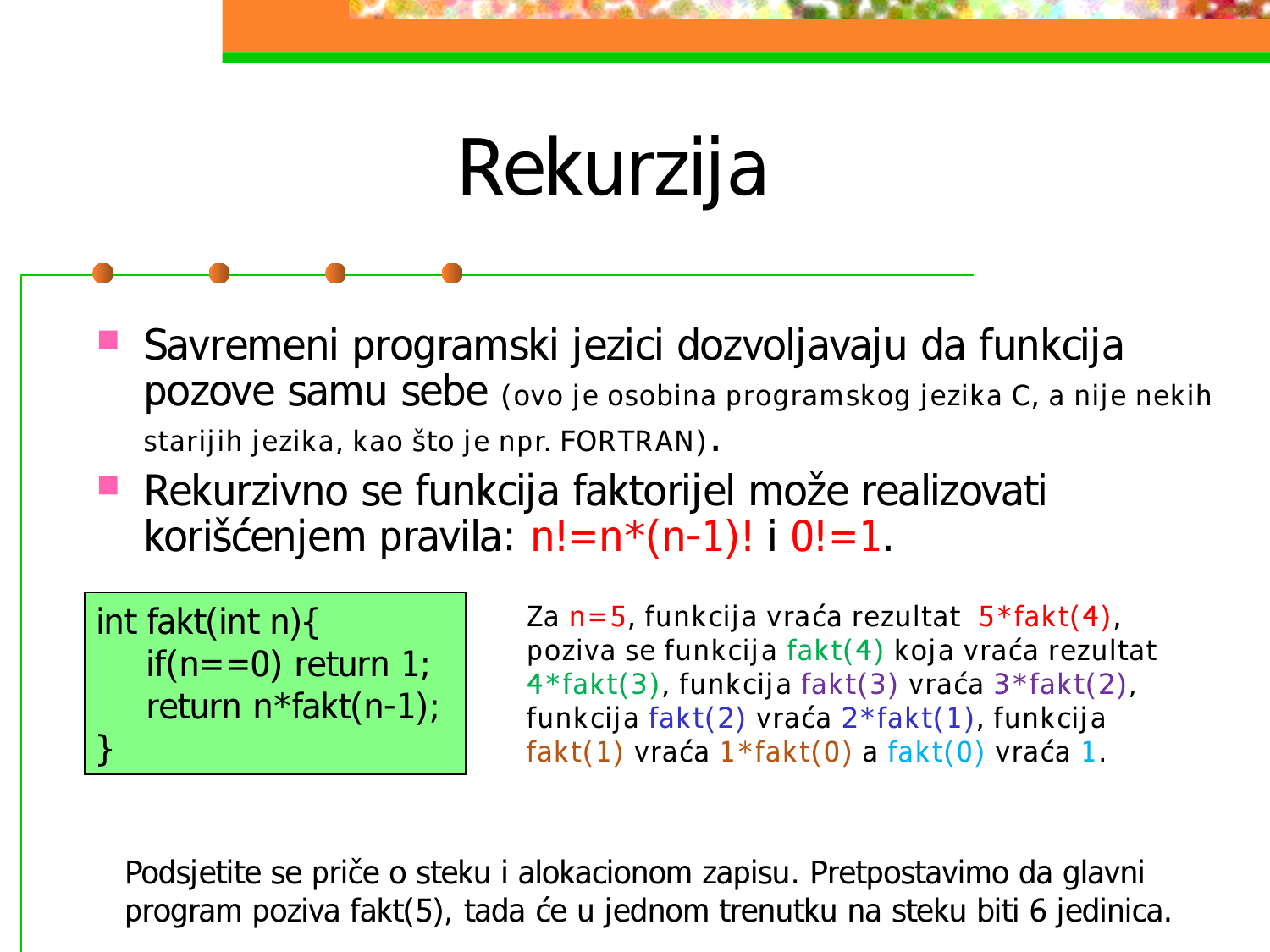

# Rekurzija
Savremeni programski jezici dozvoljavaju da funkcija pozove samu sebe (ovo je osobina programskog jezika C, a nije nekih starijih jezika, kao što je npr. FORTRAN).
Rekurzivno se funkcija faktorijel može realizovati korišćenjem pravila: n!=n*(n-1)! i 0!=1.

int fakt(int n){
	if(n==0) return 1;
	return n*fakt(n-1);
}
Za n=5, funkcija vraća rezultat  5*fakt(4), poziva se funkcija fakt(4) koja vraća rezultat 4*fakt(3), funkcija fakt(3) vraća 3*fakt(2), funkcija fakt(2) vraća 2*fakt(1), funkcija fakt(1) vraća 1*fakt(0) a fakt(0) vraća 1.
Podsjetite se priče o steku i alokacionom zapisu. Pretpostavimo da glavni program poziva fakt(5), tada će u jednom trenutku na steku biti 6 jedinica.